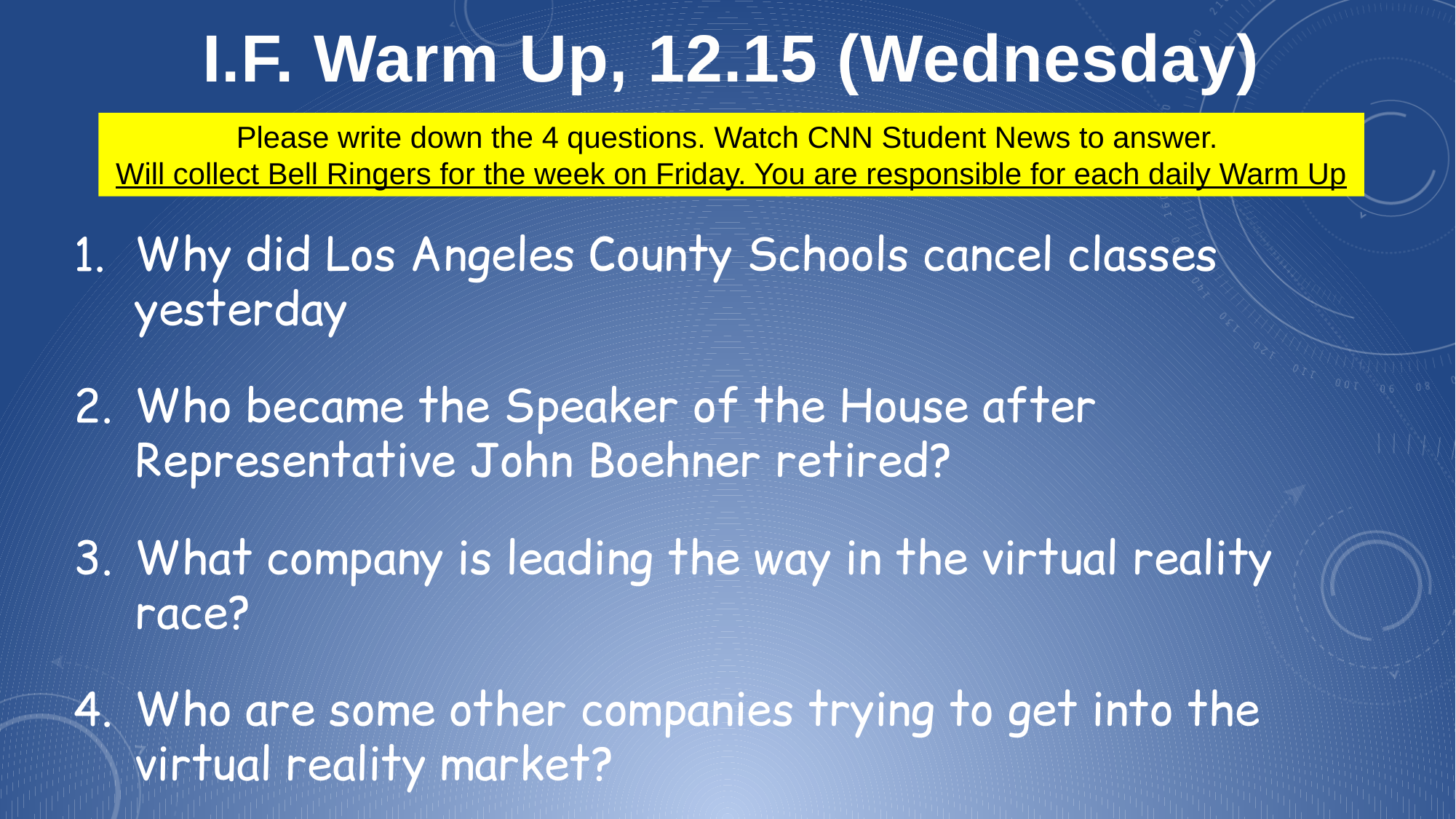

I.F. Warm Up, 12.15 (Wednesday)
Please write down the 4 questions. Watch CNN Student News to answer.
Will collect Bell Ringers for the week on Friday. You are responsible for each daily Warm Up
Why did Los Angeles County Schools cancel classes yesterday
Who became the Speaker of the House after Representative John Boehner retired?
What company is leading the way in the virtual reality race?
Who are some other companies trying to get into the virtual reality market?